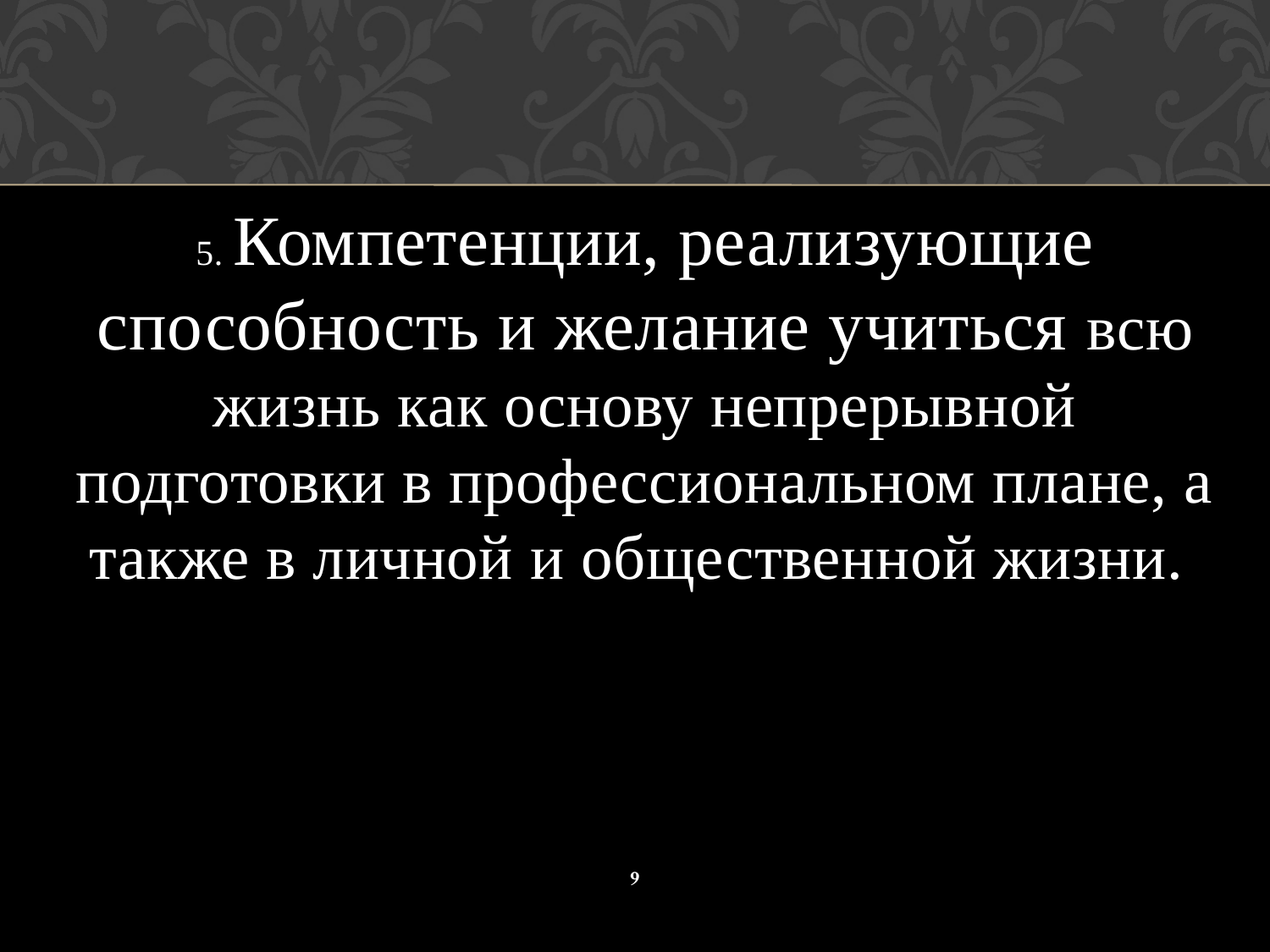

5. Компетенции, реализующие способность и желание учиться всю жизнь как основу непрерывной подготовки в профессиональном плане, а также в личной и общественной жизни.

9